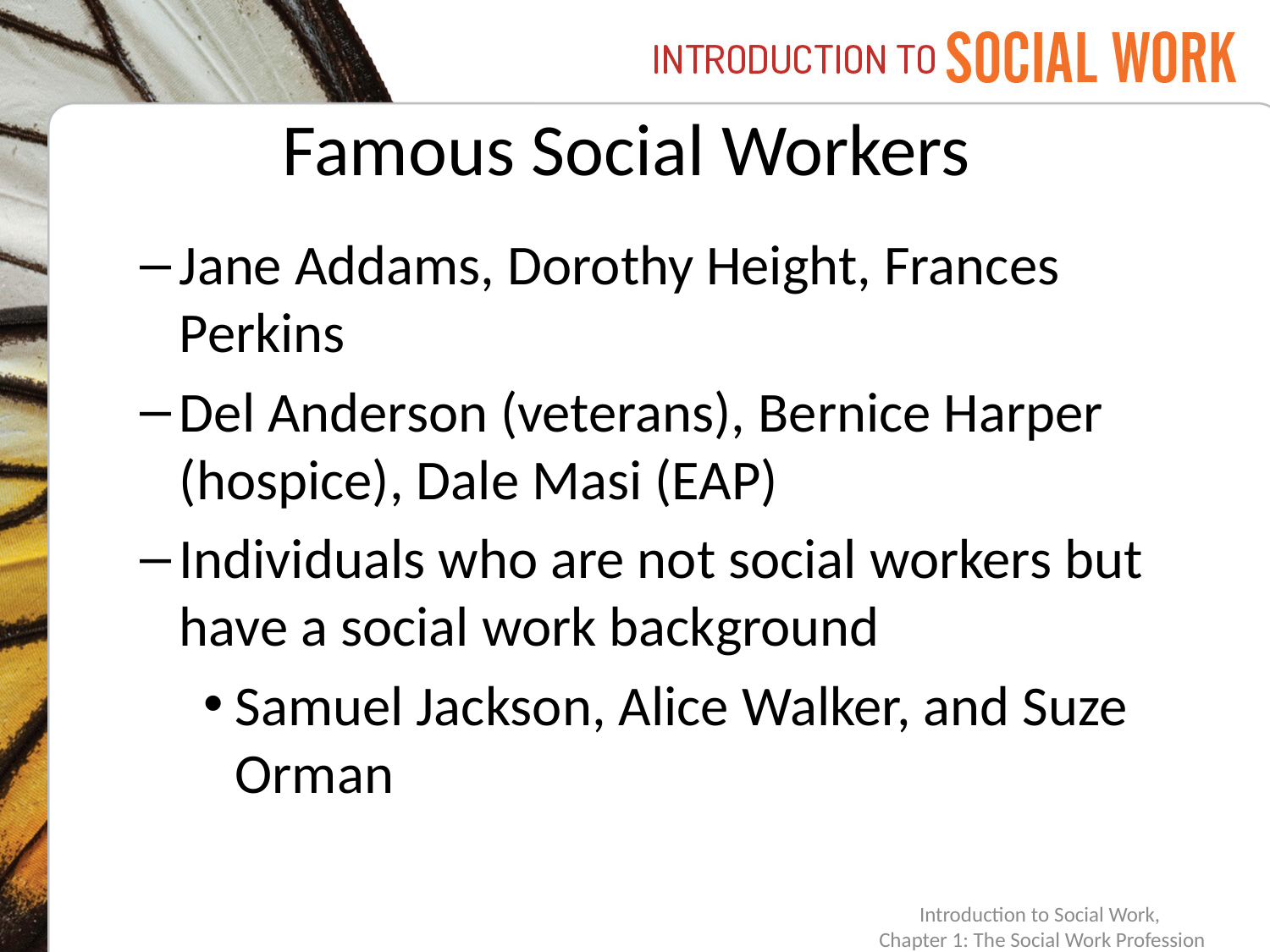

# Famous Social Workers
Jane Addams, Dorothy Height, Frances Perkins
Del Anderson (veterans), Bernice Harper (hospice), Dale Masi (EAP)
Individuals who are not social workers but have a social work background
Samuel Jackson, Alice Walker, and Suze Orman
Introduction to Social Work,
Chapter 1: The Social Work Profession